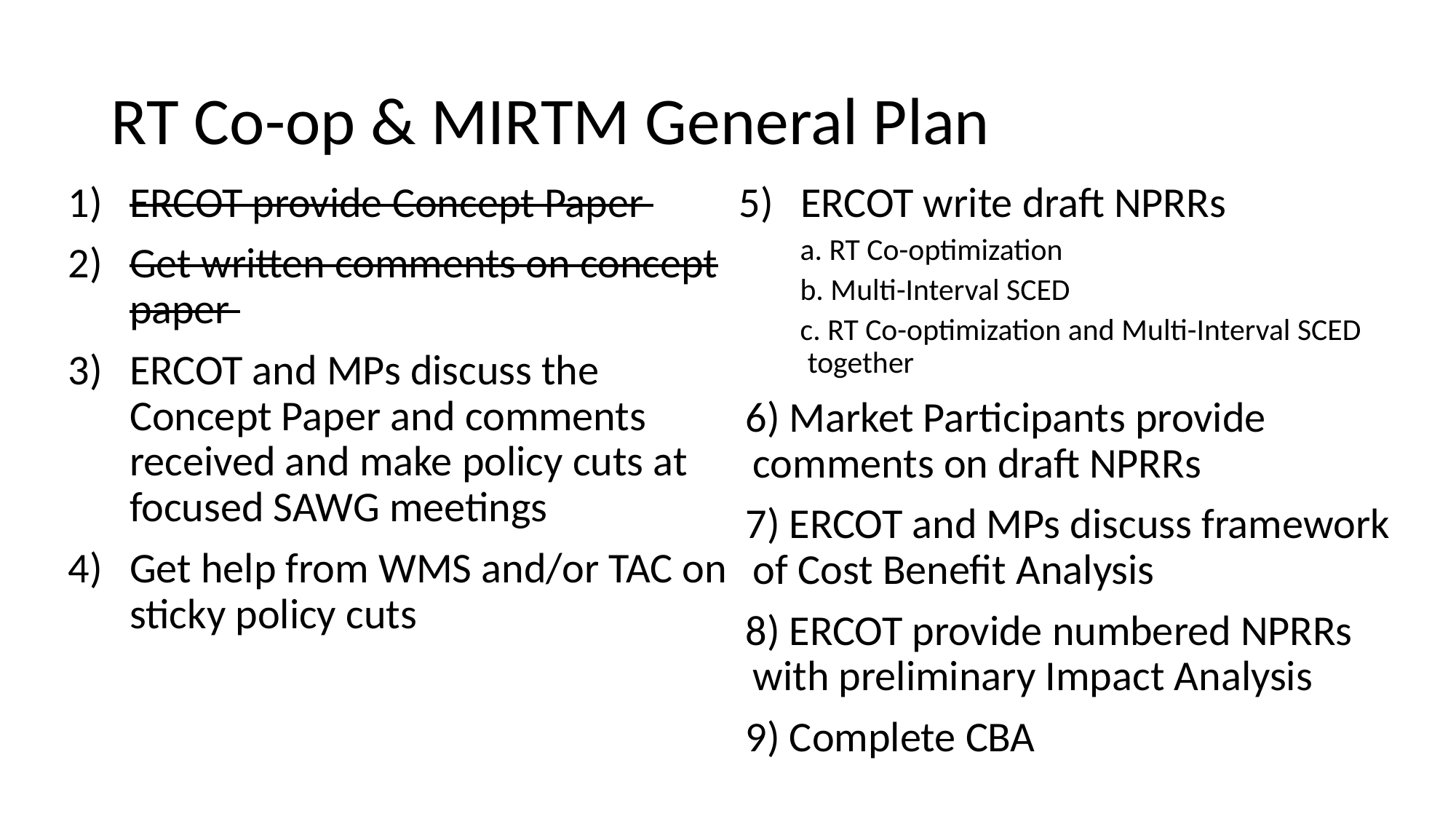

# RT Co-op & MIRTM General Plan
ERCOT provide Concept Paper
Get written comments on concept paper
ERCOT and MPs discuss the Concept Paper and comments received and make policy cuts at focused SAWG meetings
Get help from WMS and/or TAC on sticky policy cuts

ERCOT write draft NPRRs
a. RT Co-optimization
b. Multi-Interval SCED
c. RT Co-optimization and Multi-Interval SCED together
6) Market Participants provide comments on draft NPRRs
7) ERCOT and MPs discuss framework of Cost Benefit Analysis
8) ERCOT provide numbered NPRRs with preliminary Impact Analysis
9) Complete CBA